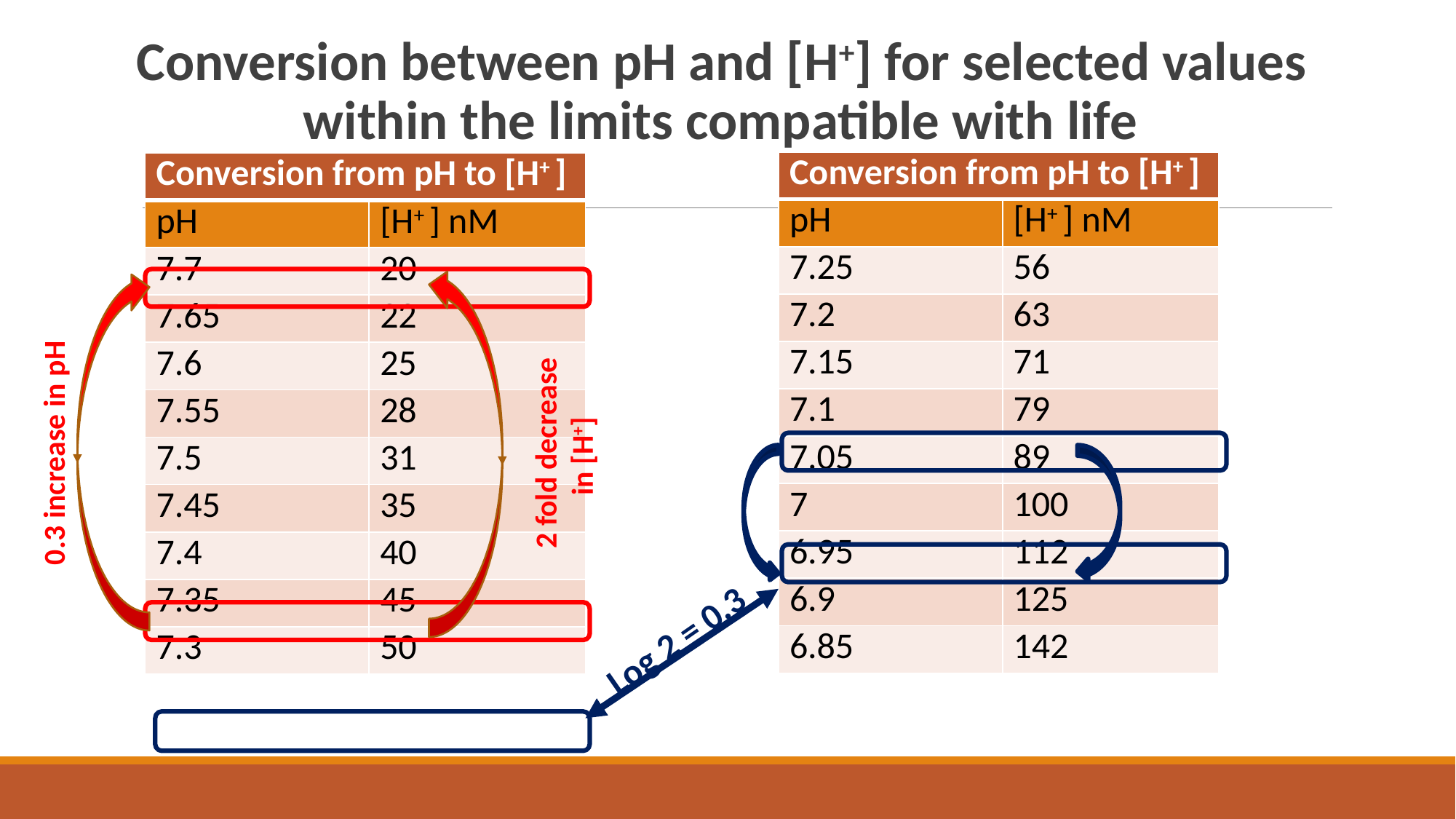

Conversion between pH and [H+] for selected values within the limits compatible with life
| Conversion from pH to [H+ ] |  |
| --- | --- |
| pH | [H+ ] nM |
| 7.25 | 56 |
| 7.2 | 63 |
| 7.15 | 71 |
| 7.1 | 79 |
| 7.05 | 89 |
| 7 | 100 |
| 6.95 | 112 |
| 6.9 | 125 |
| 6.85 | 142 |
| Conversion from pH to [H+ ] |  |
| --- | --- |
| pH | [H+ ] nM |
| 7.7 | 20 |
| 7.65 | 22 |
| 7.6 | 25 |
| 7.55 | 28 |
| 7.5 | 31 |
| 7.45 | 35 |
| 7.4 | 40 |
| 7.35 | 45 |
| 7.3 | 50 |

2 fold decrease in [H+]
0.3 increase in pH

Log 2 = 0.3